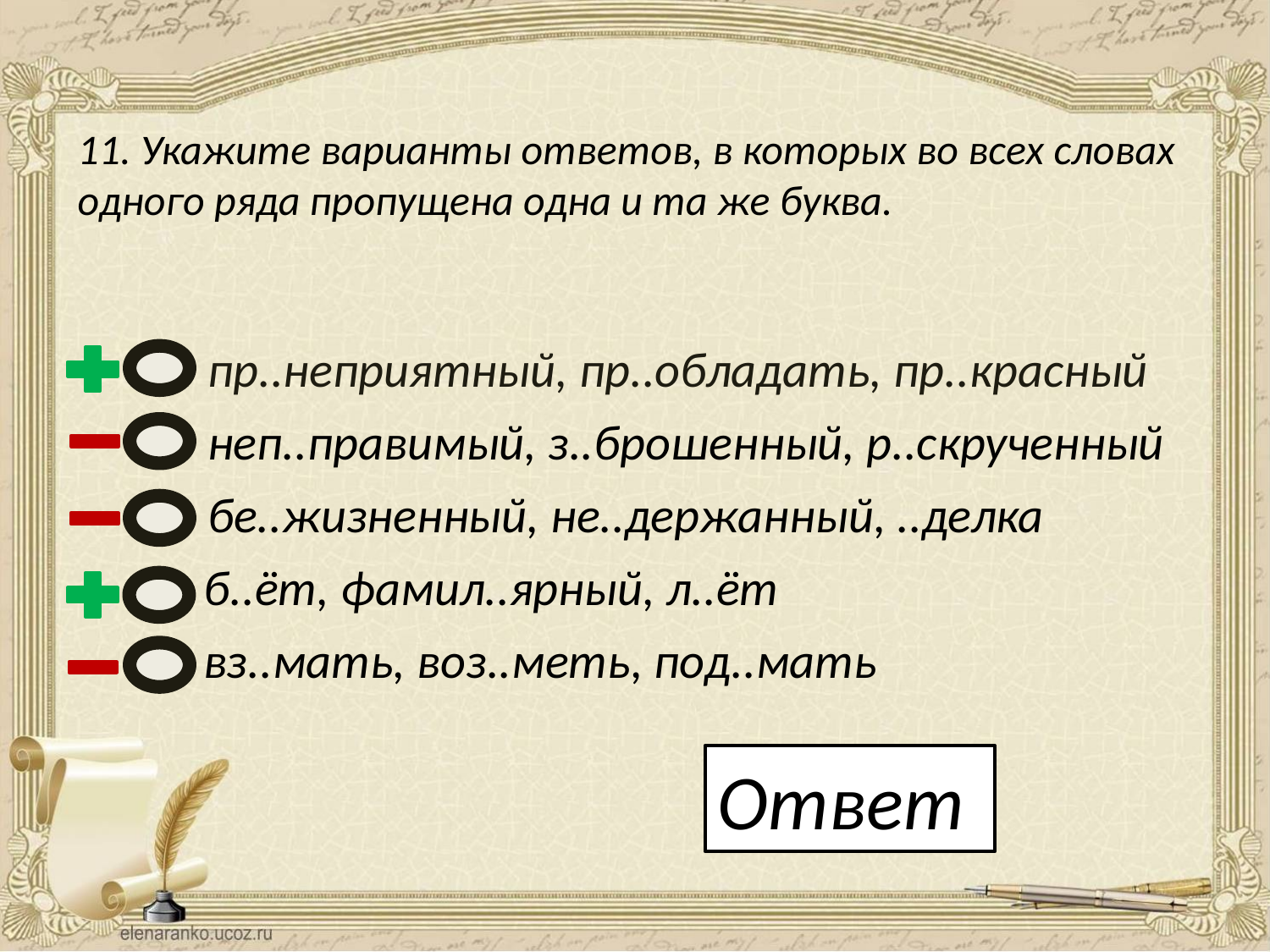

11. Укажите варианты ответов, в которых во всех словах одного ряда пропущена одна и та же буква.
пр..неприятный, пр..обладать, пр..красный

неп..правимый, з..брошенный, р..скрученный

бе..жизненный, не..держанный, ..делка

б..ёт, фамил..ярный, л..ёт

вз..мать, воз..меть, под..мать

Ответ